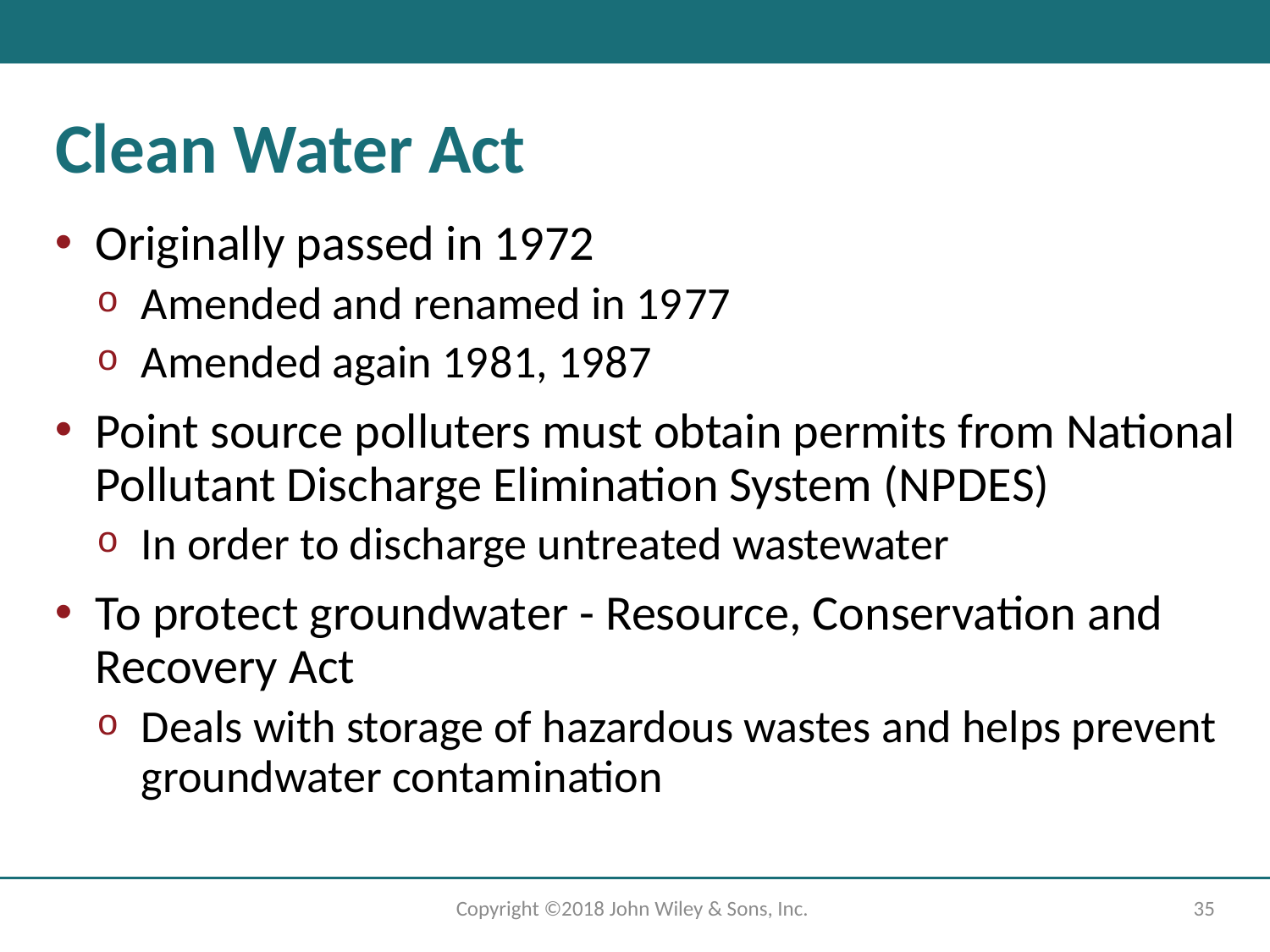

# Clean Water Act
Originally passed in 19 72
Amended and renamed in 19 77
Amended again 19 81, 19 87
Point source polluters must obtain permits from National Pollutant Discharge Elimination System (N P D E S)
In order to discharge untreated wastewater
To protect groundwater - Resource, Conservation and Recovery Act
Deals with storage of hazardous wastes and helps prevent groundwater contamination
Copyright ©2018 John Wiley & Sons, Inc.
35